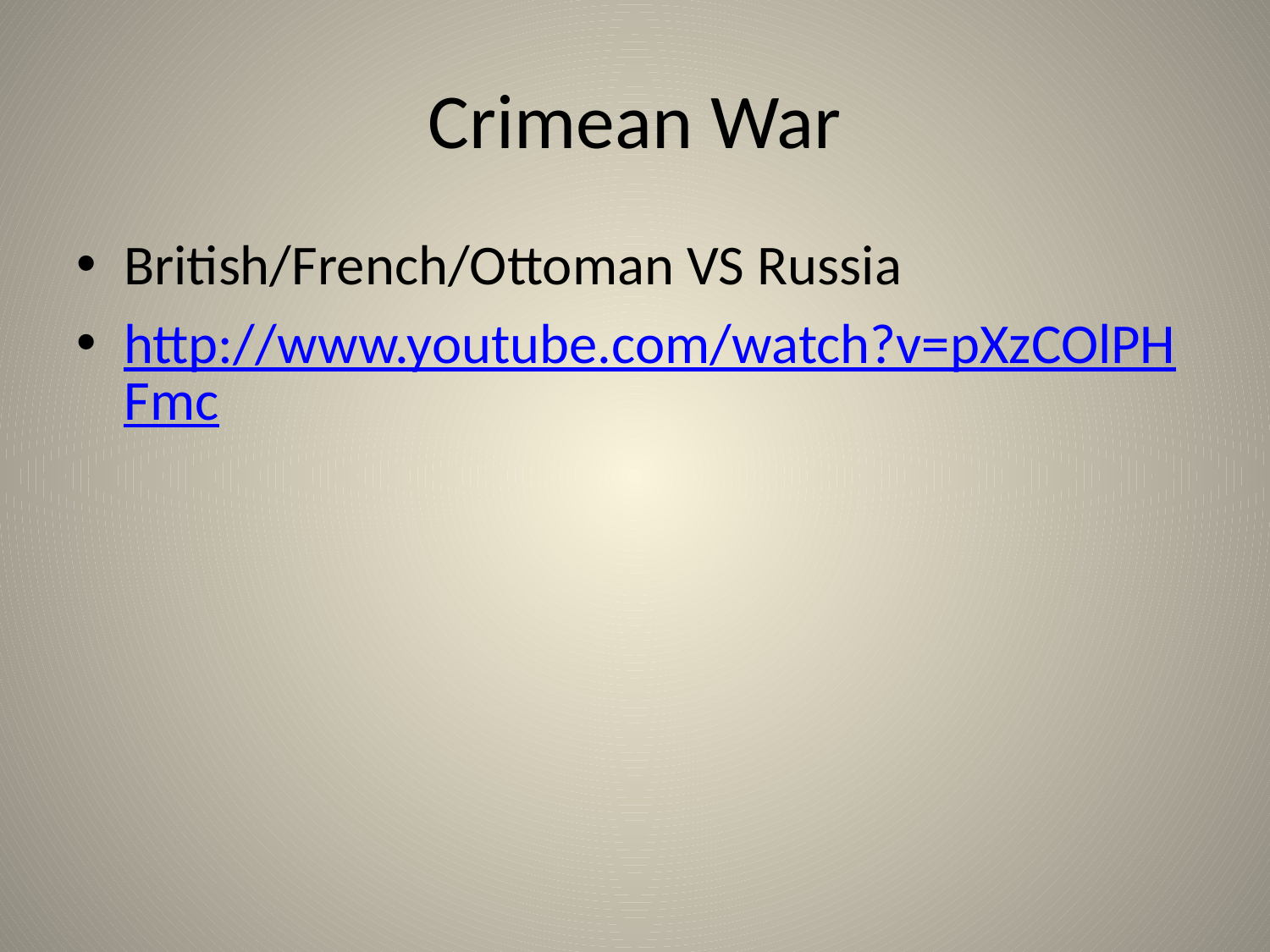

# Crimean War
British/French/Ottoman VS Russia
http://www.youtube.com/watch?v=pXzCOlPHFmc